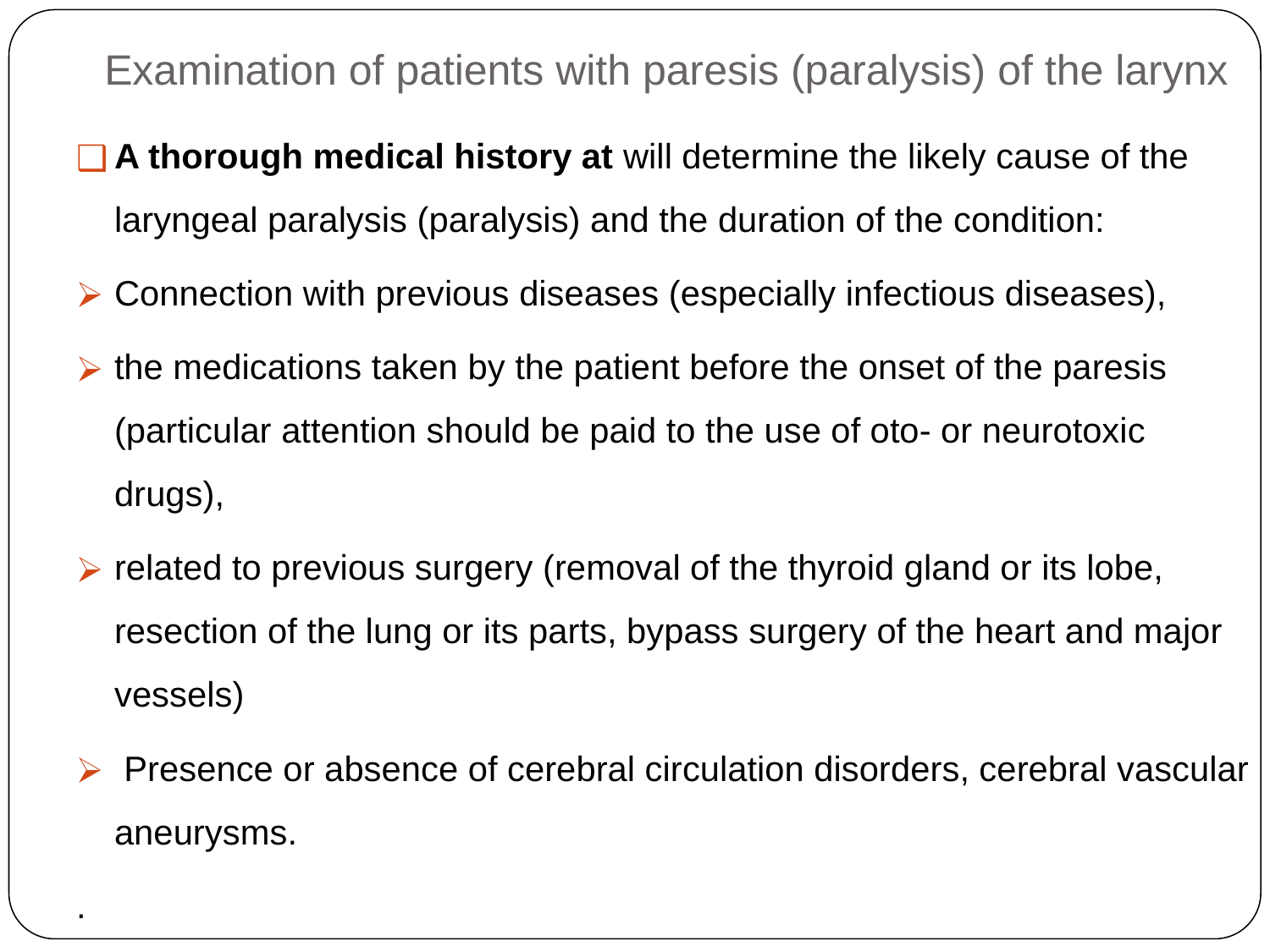

# Examination of patients with paresis (paralysis) of the larynx
A thorough medical history at will determine the likely cause of the laryngeal paralysis (paralysis) and the duration of the condition:
Connection with previous diseases (especially infectious diseases),
the medications taken by the patient before the onset of the paresis (particular attention should be paid to the use of oto- or neurotoxic drugs),
related to previous surgery (removal of the thyroid gland or its lobe, resection of the lung or its parts, bypass surgery of the heart and major vessels)
 Presence or absence of cerebral circulation disorders, cerebral vascular aneurysms.
.